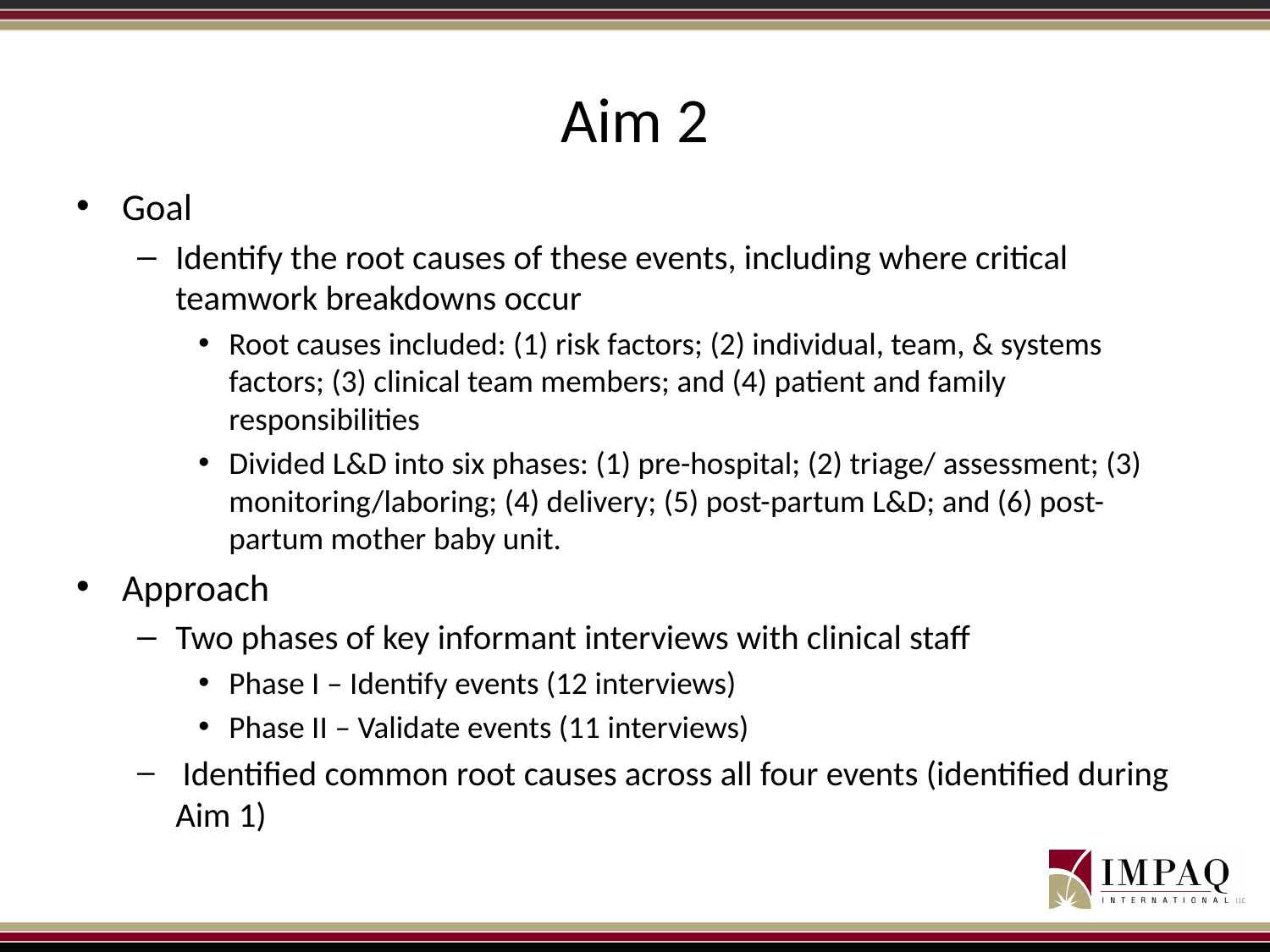

# Aim 2
Goal
Identify the root causes of these events, including where critical teamwork breakdowns occur
Root causes included: (1) risk factors; (2) individual, team, & systems factors; (3) clinical team members; and (4) patient and family responsibilities
Divided L&D into six phases: (1) pre-hospital; (2) triage/ assessment; (3) monitoring/laboring; (4) delivery; (5) post-partum L&D; and (6) post-partum mother baby unit.
Approach
Two phases of key informant interviews with clinical staff
Phase I – Identify events (12 interviews)
Phase II – Validate events (11 interviews)
 Identified common root causes across all four events (identified during Aim 1)